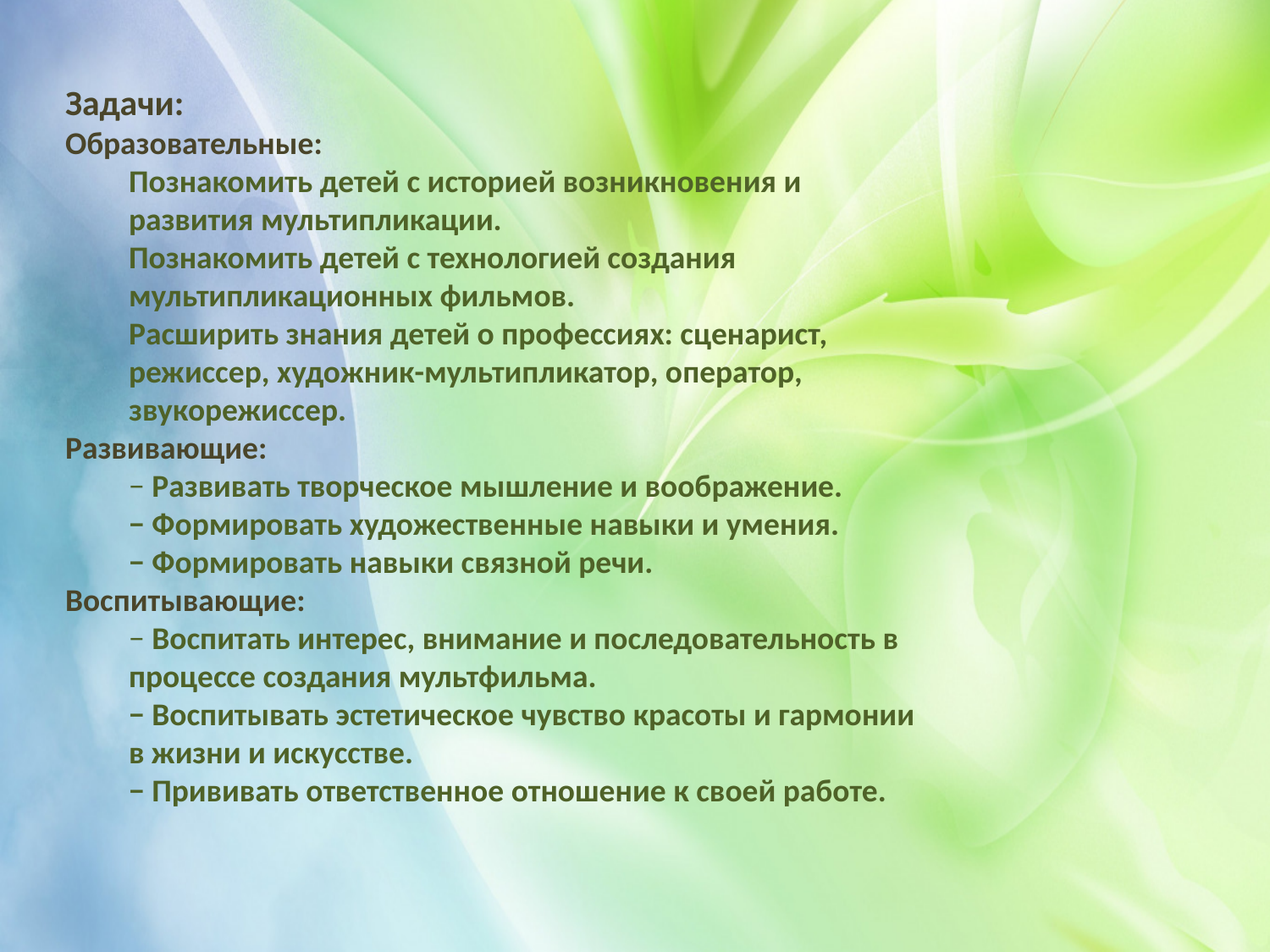

Задачи:
Образовательные:
Познакомить детей с историей возникновения и развития мультипликации.
Познакомить детей с технологией создания мультипликационных фильмов.
Расширить знания детей о профессиях: сценарист, режиссер, художник-мультипликатор, оператор, звукорежиссер.
Развивающие:
− Развивать творческое мышление и воображение.
− Формировать художественные навыки и умения.
− Формировать навыки связной речи.
Воспитывающие:
− Воспитать интерес, внимание и последовательность в процессе создания мультфильма.
− Воспитывать эстетическое чувство красоты и гармонии в жизни и искусстве.
− Прививать ответственное отношение к своей работе.